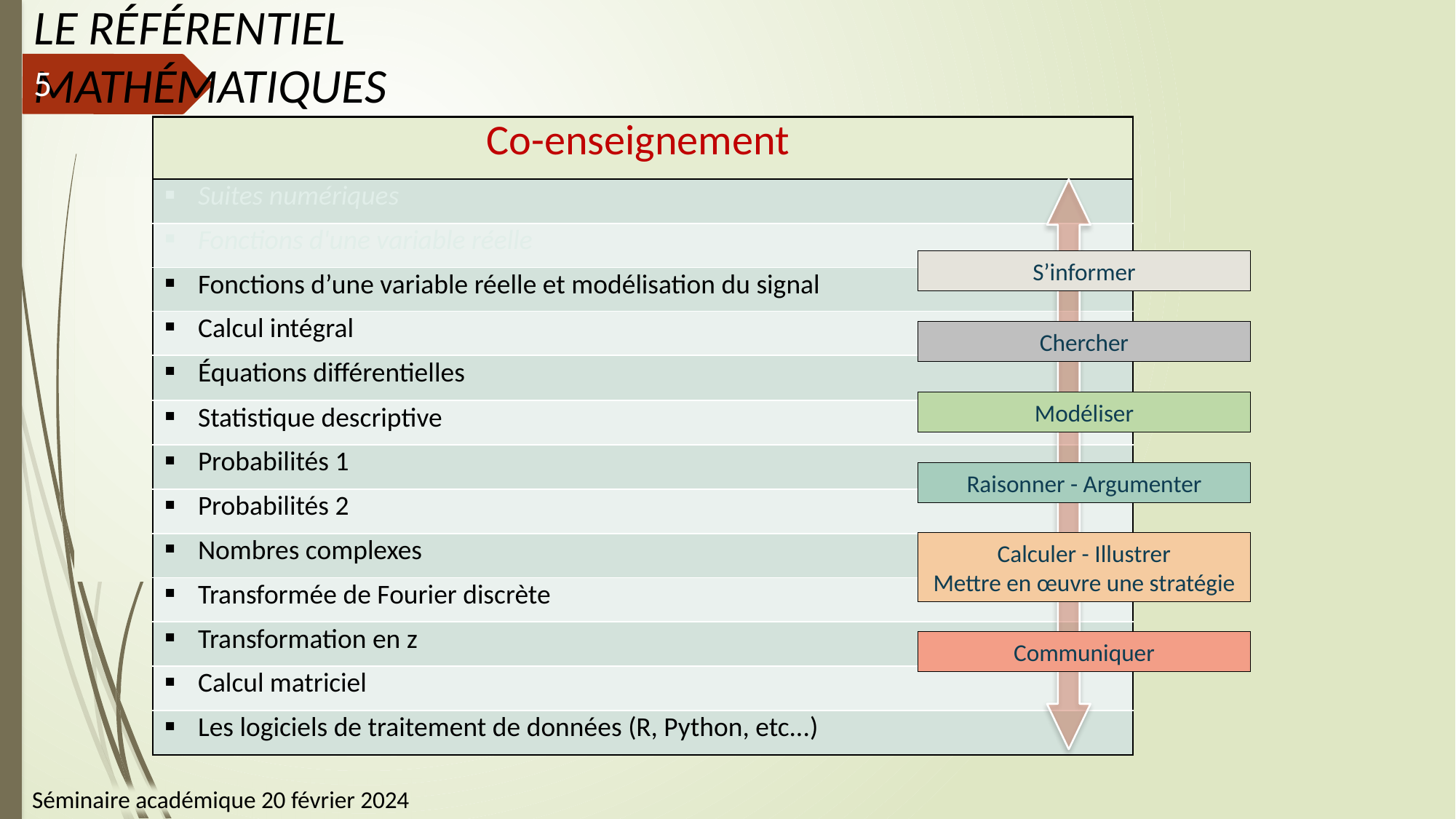

Le référentiel mathématiques
5
| Enseignement disciplinaire |
| --- |
| Suites numériques |
| Fonctions d'une variable réelle |
| Fonctions d’une variable réelle et modélisation du signal |
| Calcul intégral |
| Équations différentielles |
| Statistique descriptive |
| Probabilités 1 |
| Probabilités 2 |
| Nombres complexes |
| Transformée de Fourier discrète |
| Transformation en z |
| Calcul matriciel |
| Les logiciels de traitement de données (R, Python, etc...) |
| Co-enseignement |
| --- |
| Suites numériques |
| Fonctions d'une variable réelle |
| Fonctions d’une variable réelle et modélisation du signal |
| Calcul intégral |
| Équations différentielles |
| Statistique descriptive |
| Probabilités 1 |
| Probabilités 2 |
| Nombres complexes |
| Transformée de Fourier discrète |
| Transformation en z |
| Calcul matriciel |
| Les logiciels de traitement de données (R, Python, etc...) |

S’informer
Chercher
Modéliser

Raisonner - Argumenter
Calculer - Illustrer
Mettre en œuvre une stratégie
Communiquer
Dans le cadre du CCF